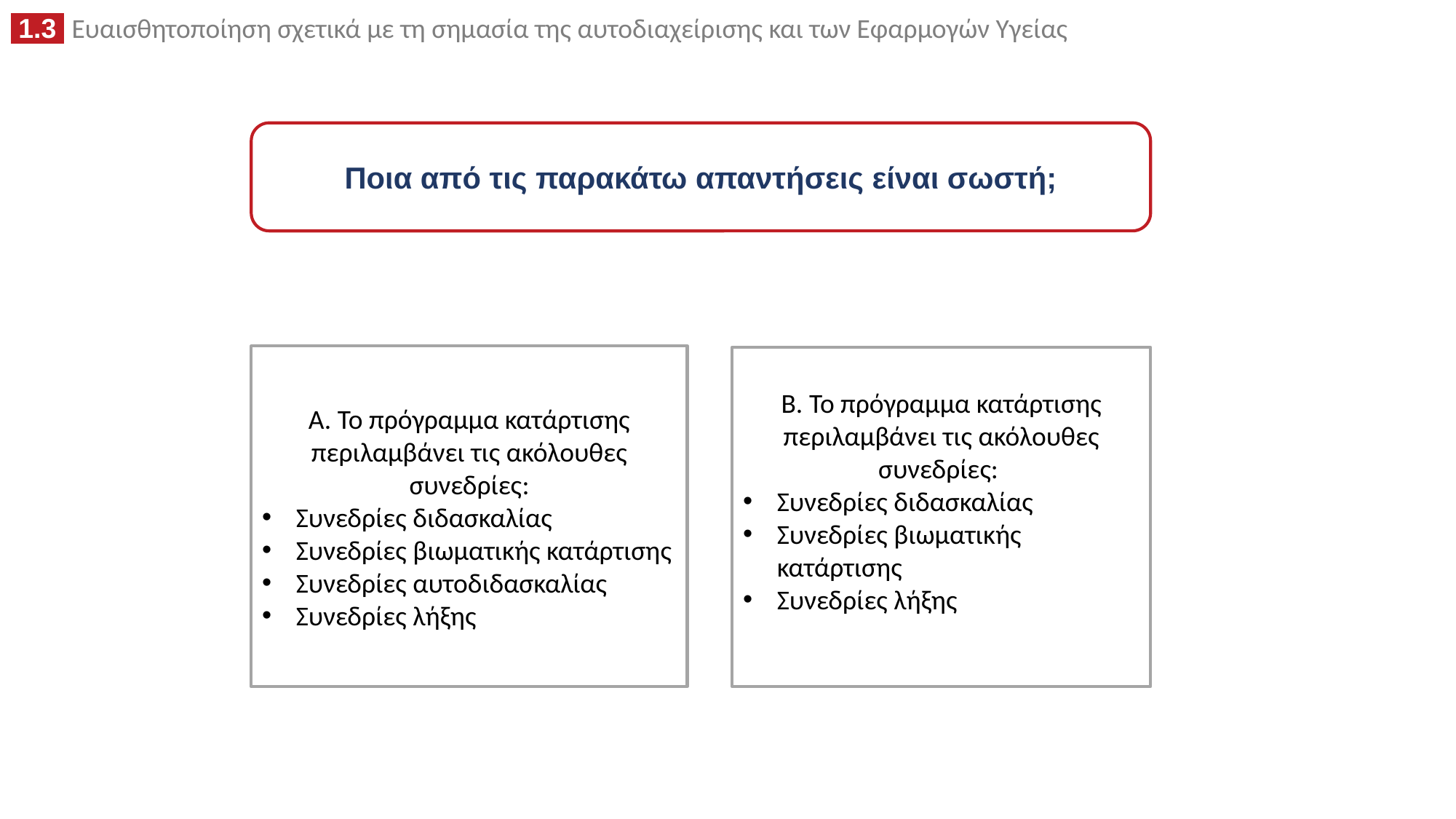

Ποια από τις παρακάτω απαντήσεις είναι σωστή;

A. Το πρόγραμμα κατάρτισης περιλαμβάνει τις ακόλουθες συνεδρίες:
Συνεδρίες διδασκαλίας
Συνεδρίες βιωματικής κατάρτισης
Συνεδρίες αυτοδιδασκαλίας
Συνεδρίες λήξης

B. Το πρόγραμμα κατάρτισης περιλαμβάνει τις ακόλουθες συνεδρίες:
Συνεδρίες διδασκαλίας
Συνεδρίες βιωματικής  κατάρτισης
Συνεδρίες λήξης